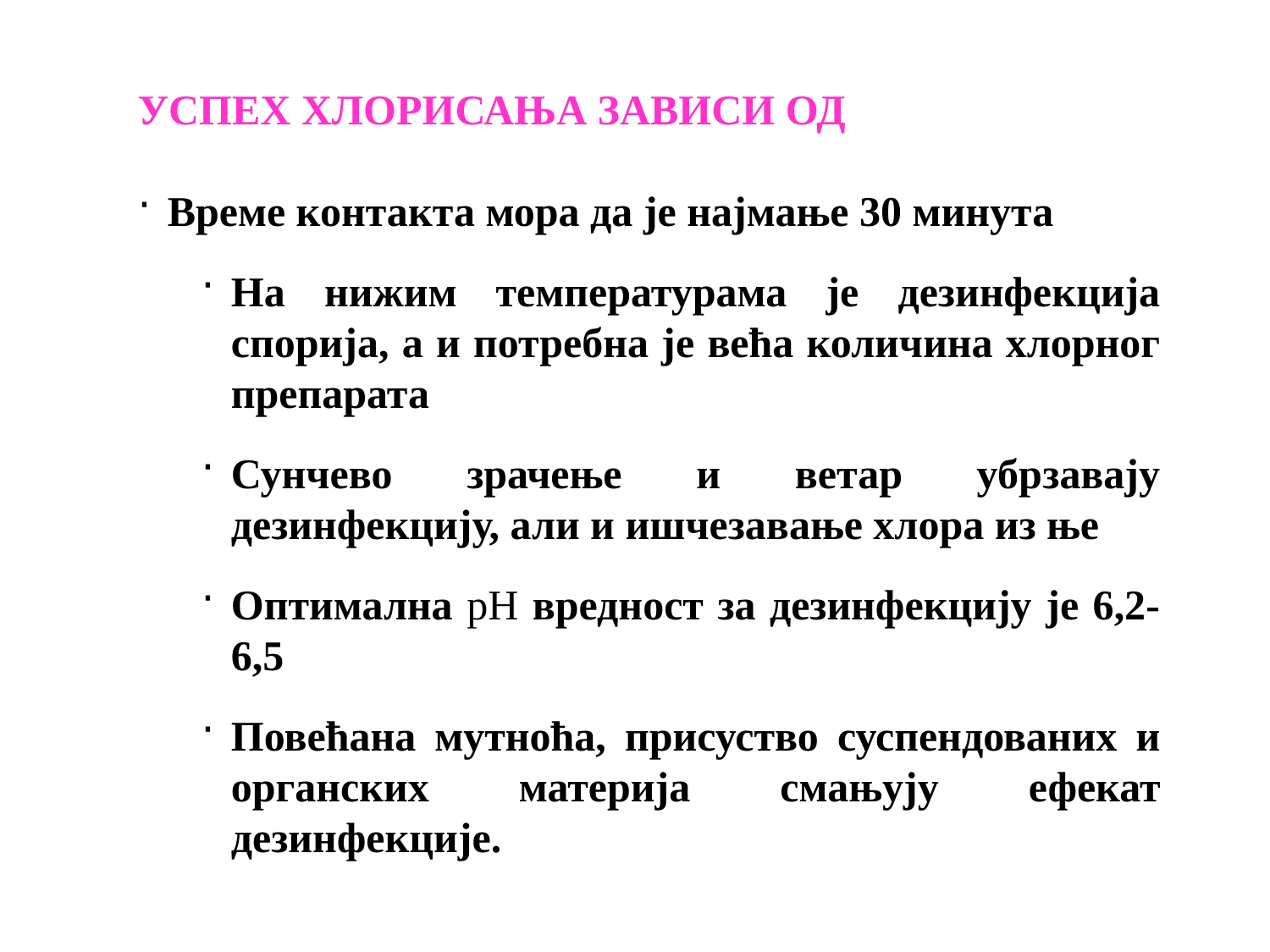

УСПЕХ ХЛОРИСАЊА ЗАВИСИ ОД

Време контакта мора да је најмање 30 минута

На нижим температурама је дезинфекција спорија, а и потребна је већа количина хлорног препарата

Сунчево зрачење и ветар убрзавају дезинфекцију, али и ишчезавање хлора из ње

Оптимална pH вредност за дезинфекцију је 6,2-6,5

Повећана мутноћа, присуство суспендованих и органских материја смањују ефекат дезинфекције.